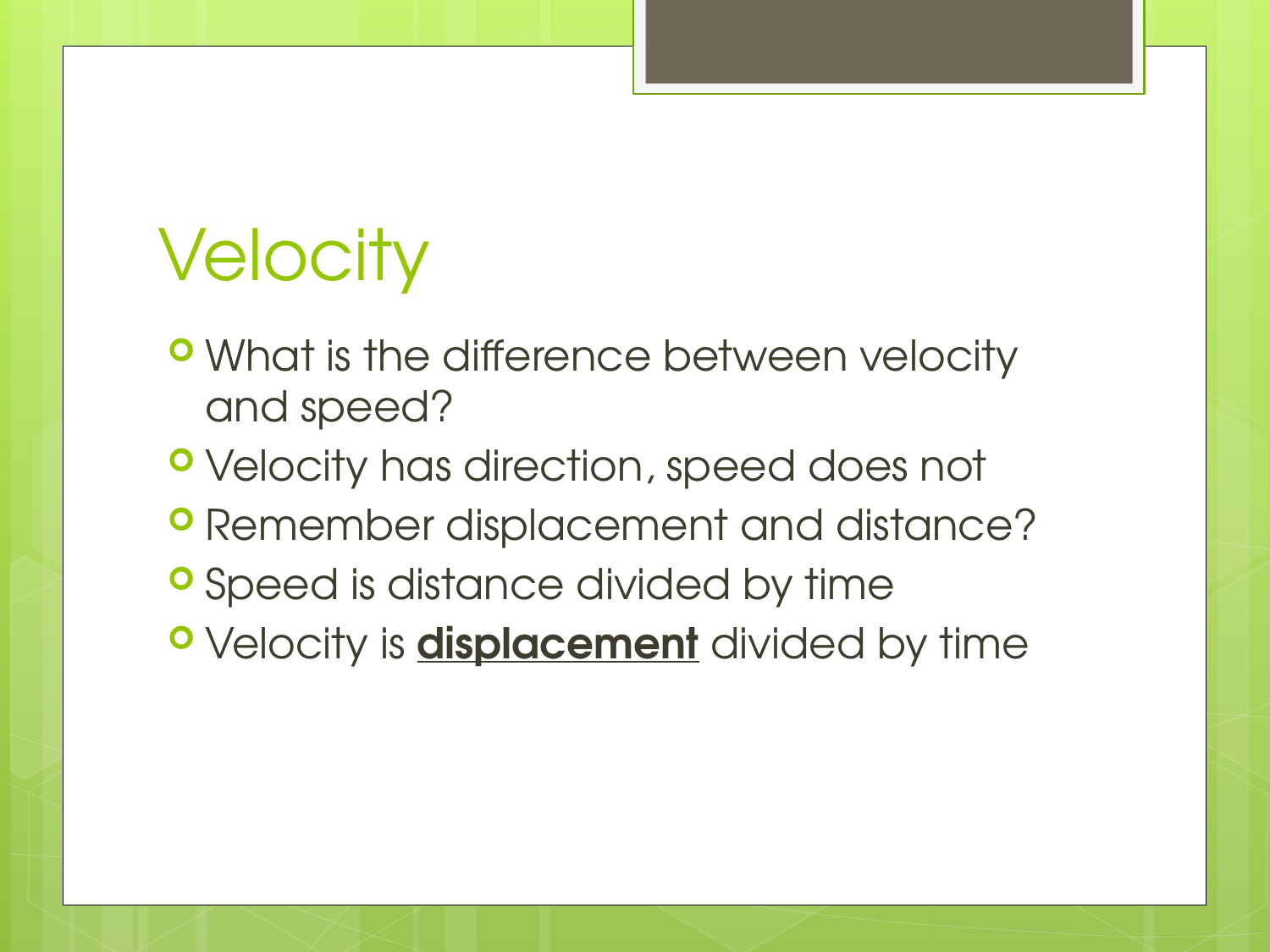

# Velocity
What is the difference between velocity and speed?
Velocity has direction, speed does not
Remember displacement and distance?
Speed is distance divided by time
Velocity is displacement divided by time